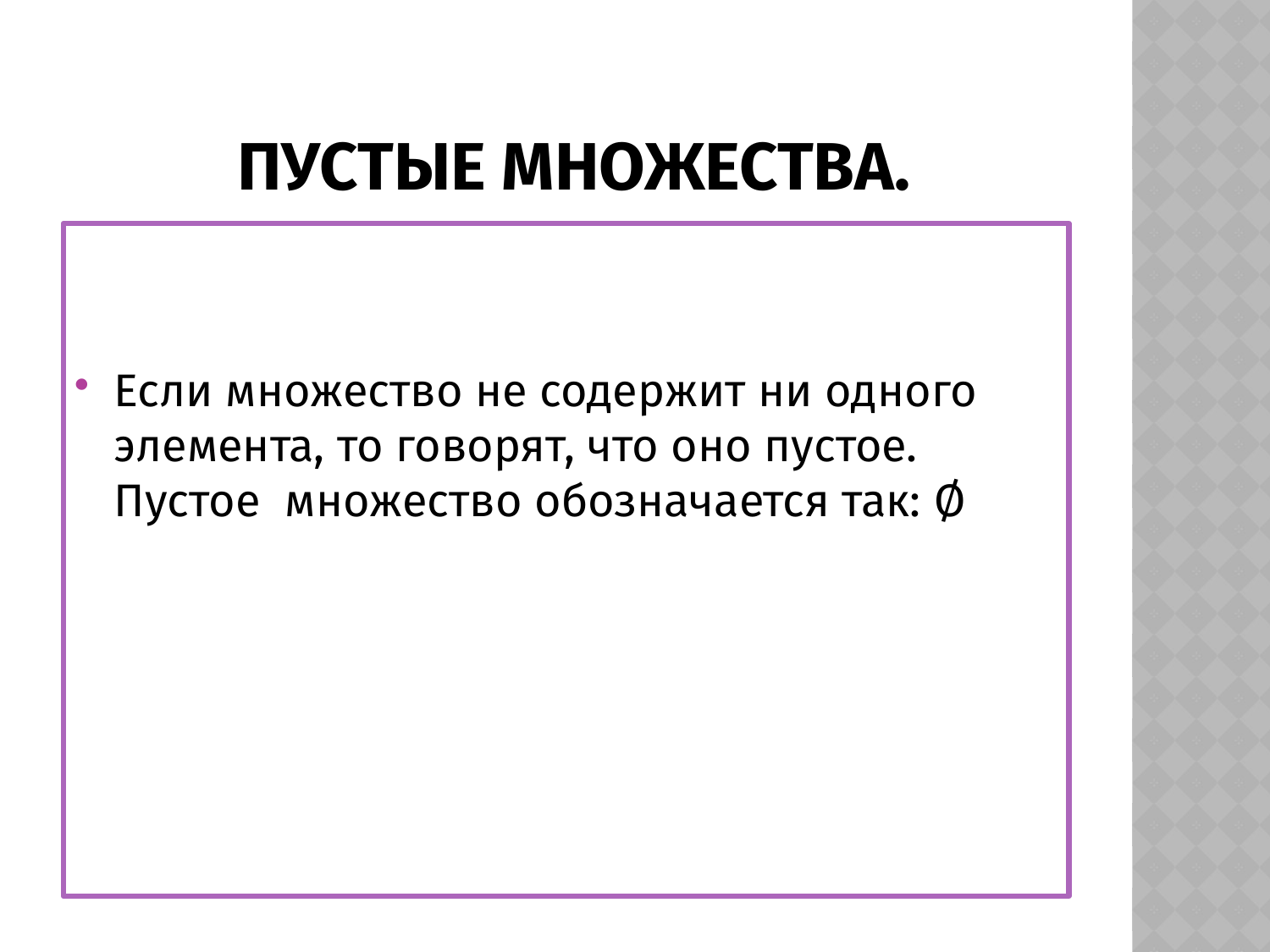

# Пустые множества.

Если множество не содержит ни одного элемента, то говорят, что оно пустое.  Пустое  множество обозначается так: Ø